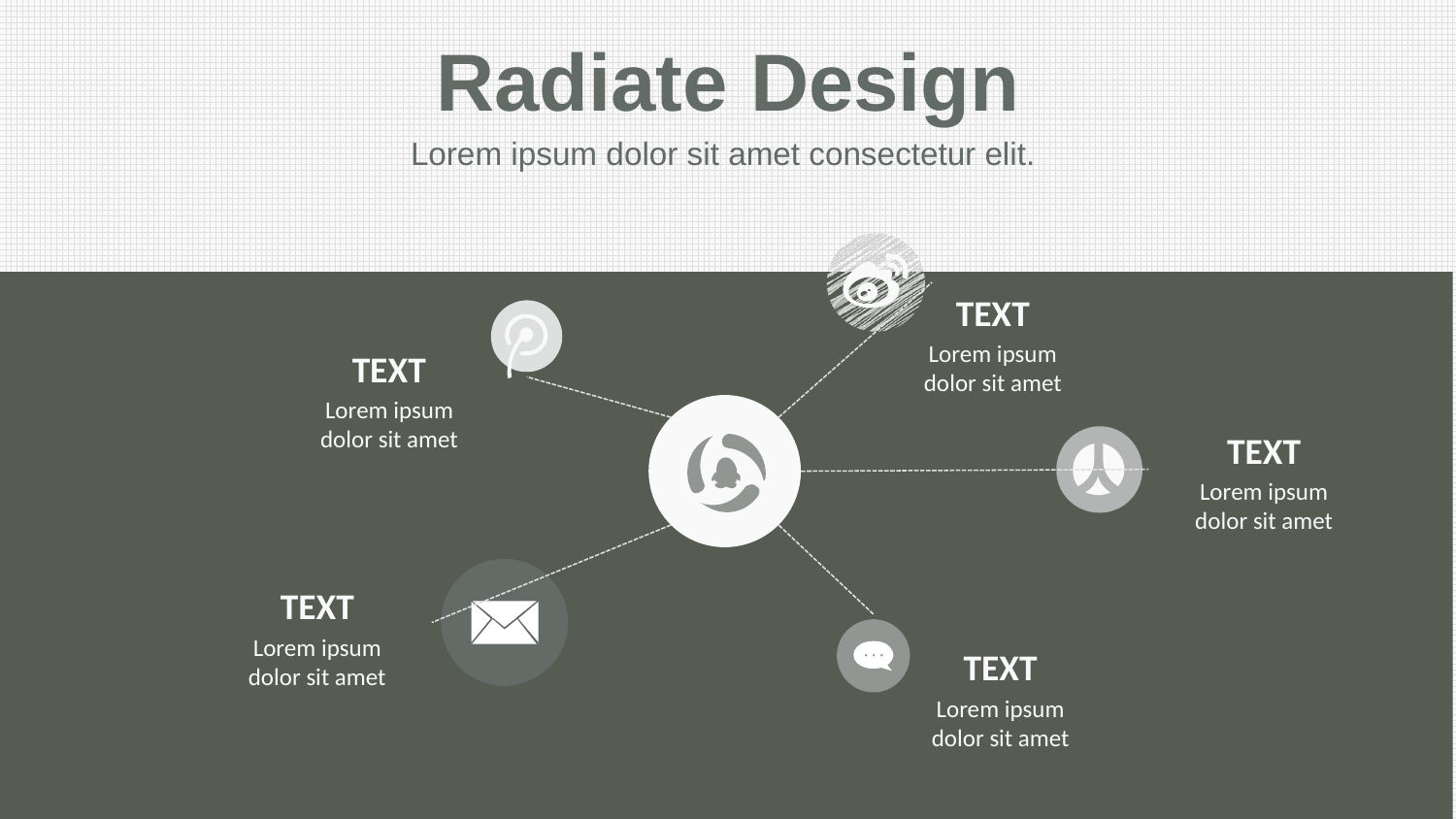

Radiate Design
Lorem ipsum dolor sit amet consectetur elit.

TEXT
Lorem ipsum dolor sit amet

TEXT
Lorem ipsum dolor sit amet

TEXT
Lorem ipsum dolor sit amet

TEXT
Lorem ipsum dolor sit amet

TEXT
Lorem ipsum dolor sit amet